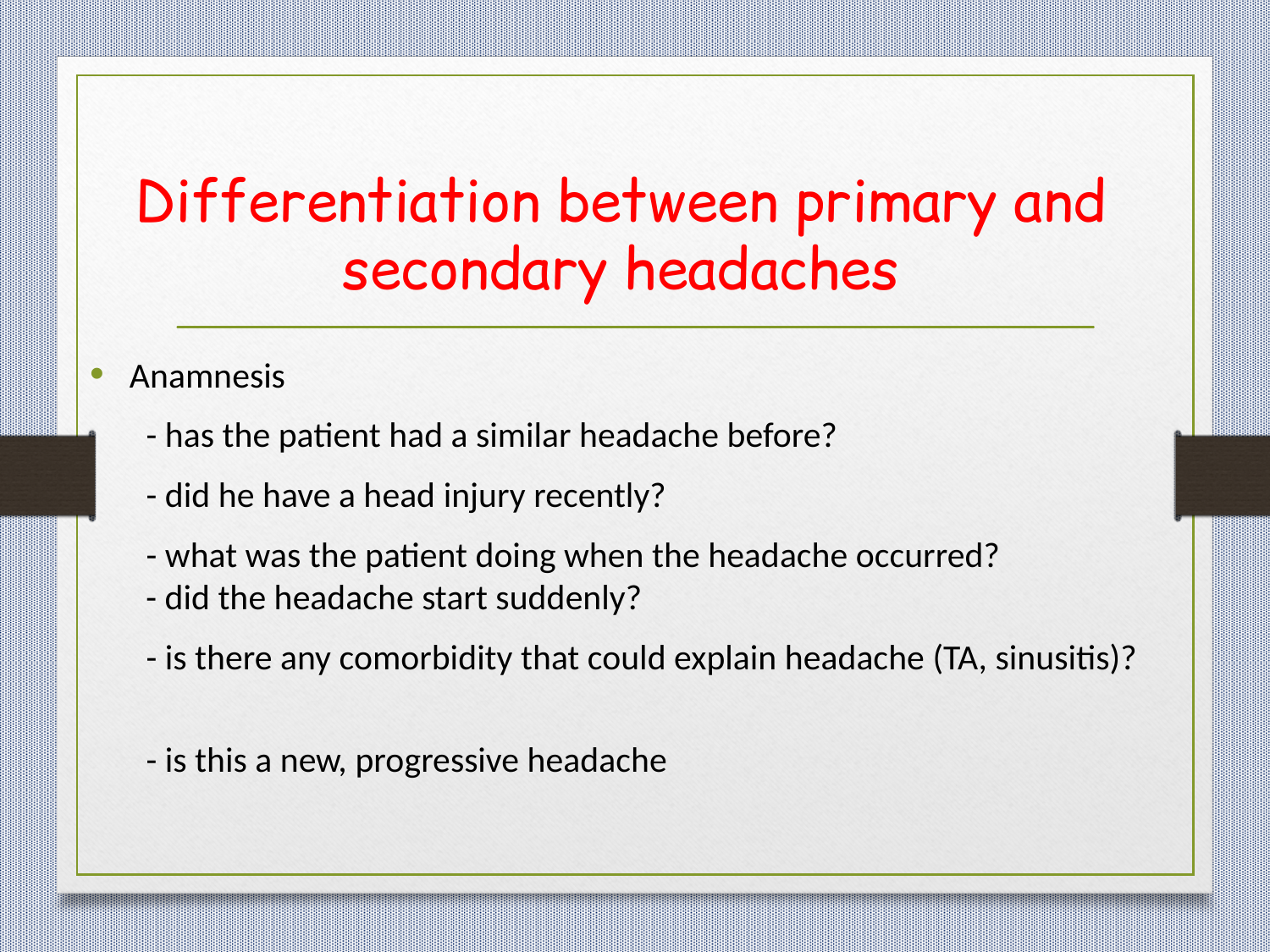

# Differentiation between primary and secondary headaches
Anamnesis
       - has the patient had a similar headache before?
       - did he have a head injury recently?
       - what was the patient doing when the headache occurred?
       - did the headache start suddenly?
       - is there any comorbidity that could explain headache (TA, sinusitis)?
       - is this a new, progressive headache